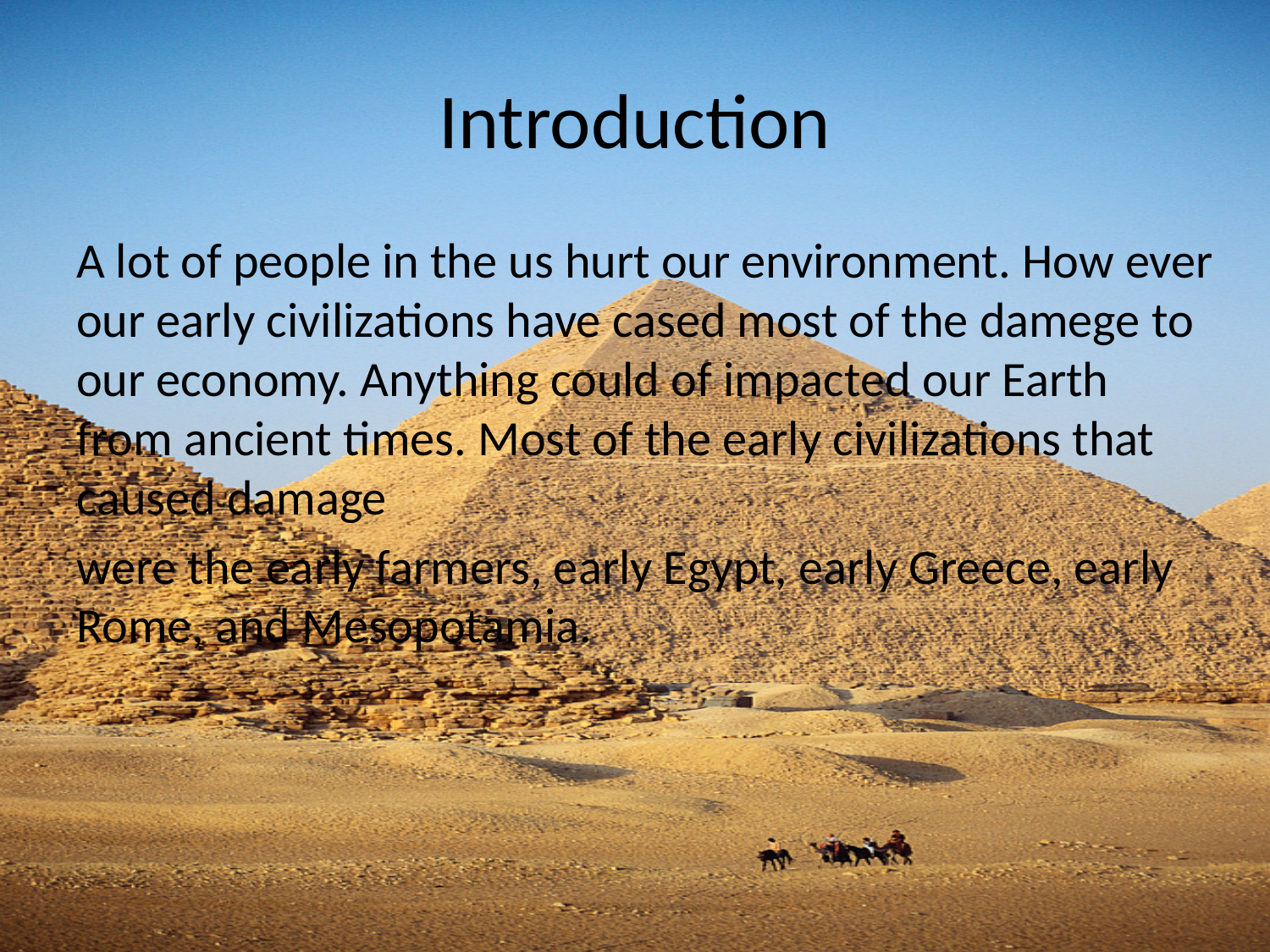

# Introduction
A lot of people in the us hurt our environment. How ever our early civilizations have cased most of the damege to our economy. Anything could of impacted our Earth from ancient times. Most of the early civilizations that caused damage
were the early farmers, early Egypt, early Greece, early Rome, and Mesopotamia.